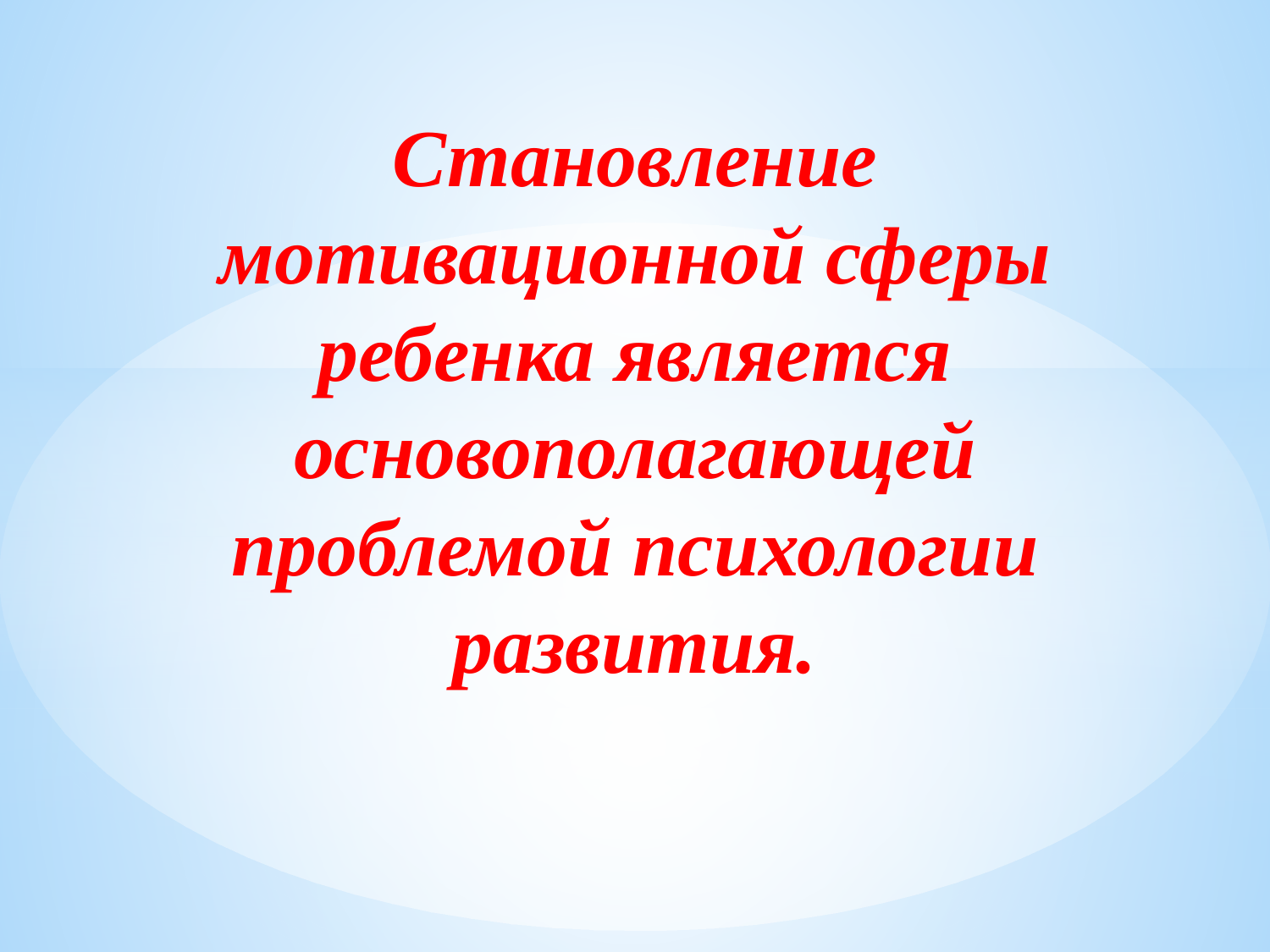

# Становление мотивационной сферы ребенка является основополагающей проблемой психологии развития.